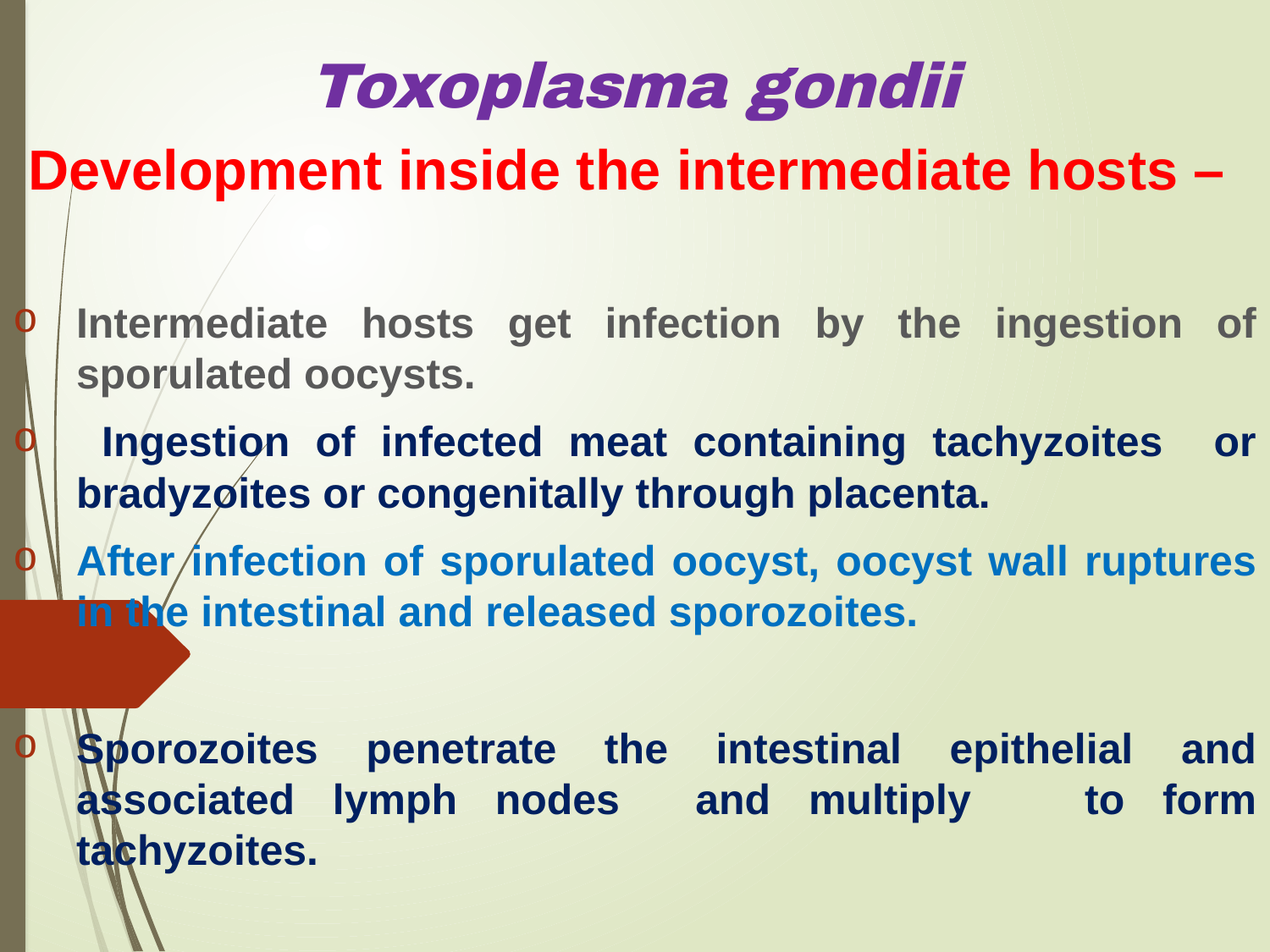

# Toxoplasma gondii
 Development inside the intermediate hosts –

Intermediate hosts get infection by the ingestion of sporulated oocysts.
 Ingestion of infected meat containing tachyzoites  or bradyzoites or congenitally through placenta.
After infection of sporulated oocyst, oocyst wall ruptures in the intestinal and released sporozoites.

Sporozoites penetrate the intestinal epithelial and associated lymph nodes  and multiply   to form tachyzoites.